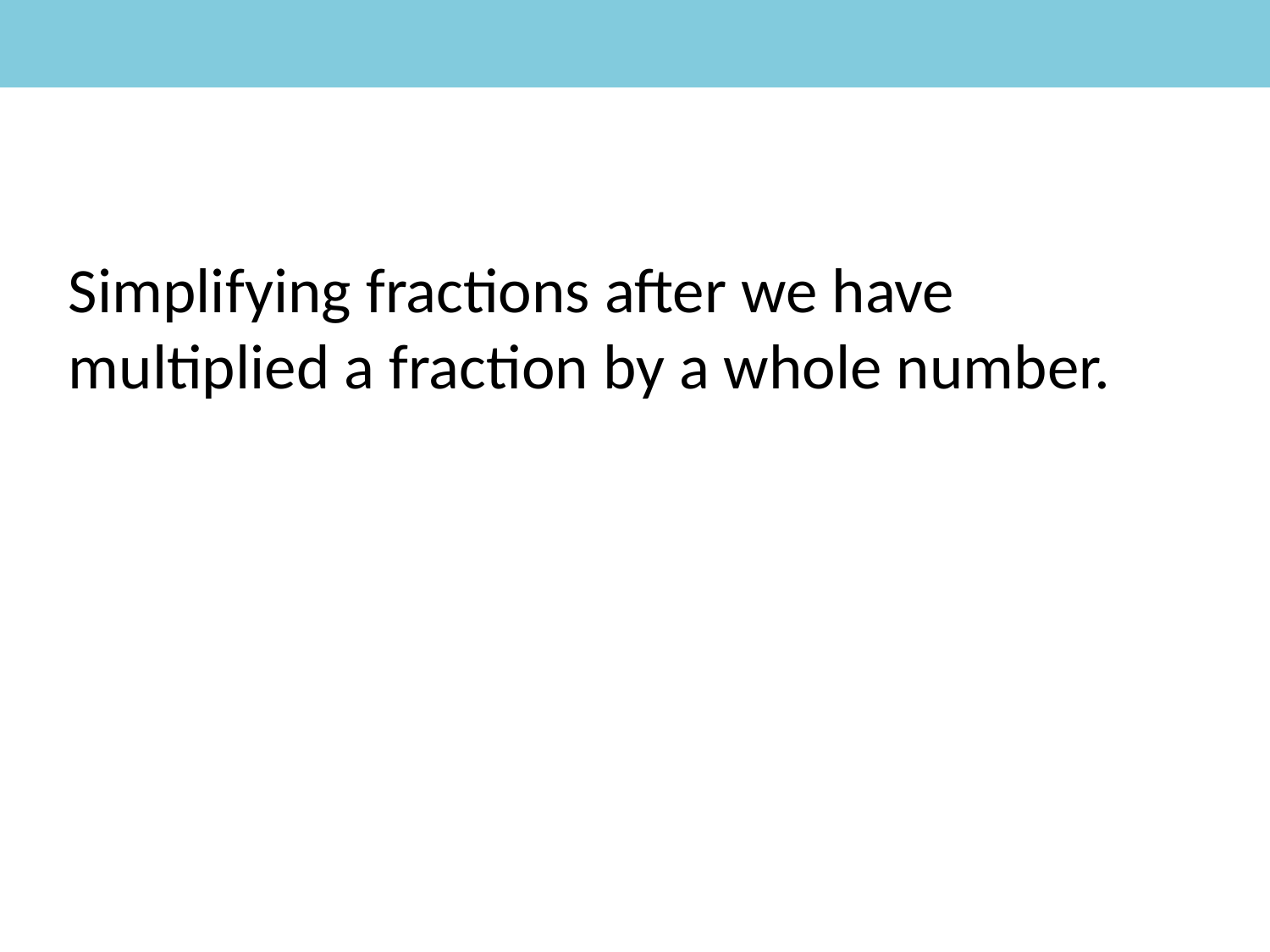

#
Simplifying fractions after we have multiplied a fraction by a whole number.